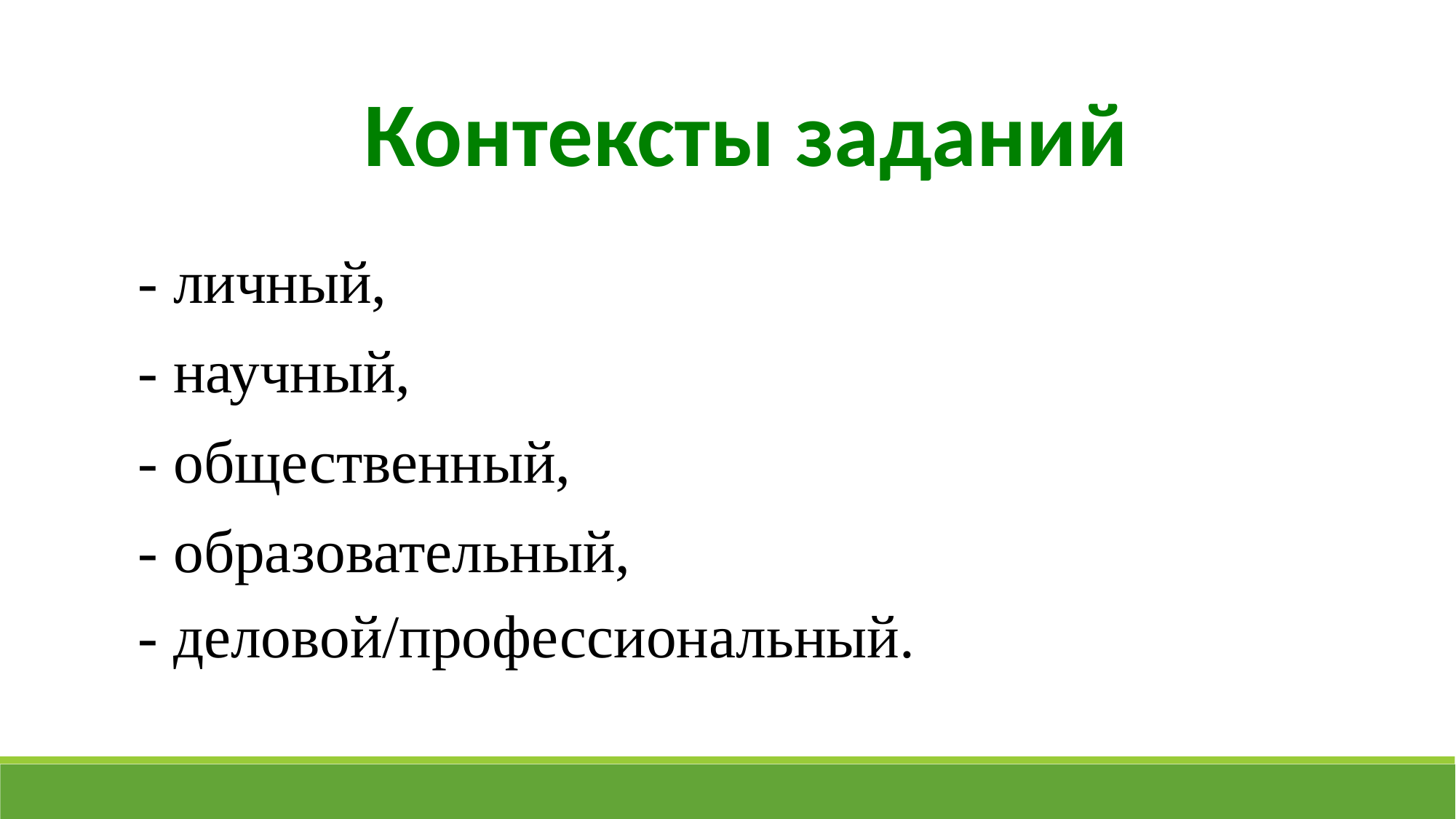

Контексты заданий
- личный,
- научный,
- общественный,
- образовательный,
- деловой/профессиональный.